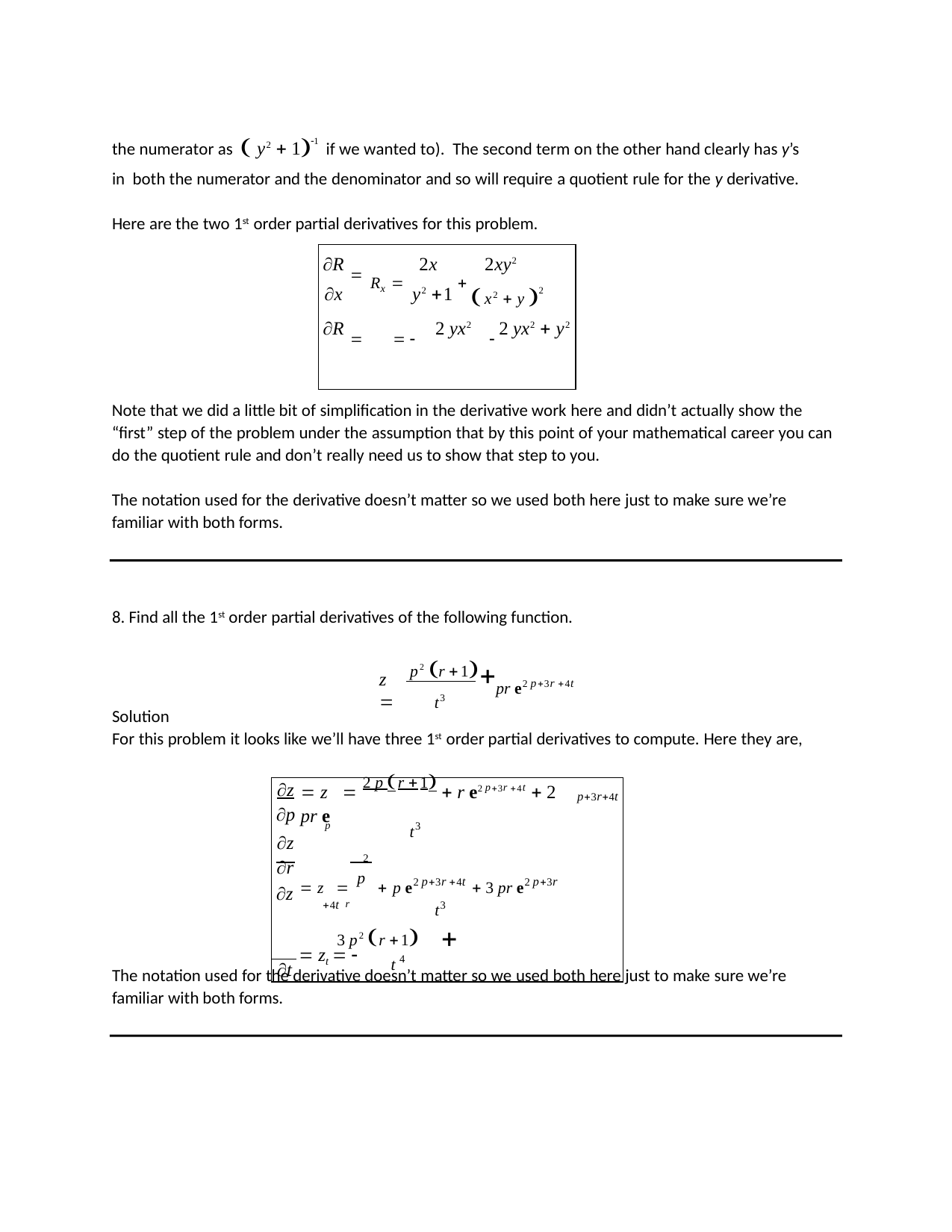

the numerator as  ( y2  + 1)−1   if we wanted to).  The second term on the other hand clearly has y’s in  both the numerator and the denominator and so will require a quotient rule for the y derivative.

Here are the two 1st order partial derivatives for this problem.
| ∂R = 2x 2xy2 |
| --- |
| ∂x Rx = y2 +1 + (x2 + y )2 ∂R = = − 2 yx2 − 2 yx2 + y2 ∂y Ry ( y2 +1)2 (x2 + y )2 |
|  |
Note that we did a little bit of simplification in the derivative work here and didn’t actually show the  “first” step of the problem under the assumption that by this point of your mathematical career you can  do the quotient rule and don’t really need us to show that step to you.

The notation used for the derivative doesn’t matter so we used both here just to make sure we’re  familiar with both forms.

8. Find all the 1st order partial derivatives of the following function.
p2  (r +1)
pr e2 p+3r +4t
z =
t3

Solution
For this problem it looks like we’ll have three 1st order partial derivatives to compute. Here they are,
| ∂z ∂p ∂z ∂r ∂z | = z = 2 p (r +1) + r e2 p+3r +4t + 2 pr e p t3 2 = z = p + p e2 p+3r +4t + 3 pr e2 p+3r +4t r t3 3 p2 (r +1) |  |  |  | p+3r | +4t |
| --- | --- | --- | --- | --- | --- | --- |
| ∂t | = zt = − | t 4 | 4 pr e2 p+3r +4t |  |  |  |

The notation used for the derivative doesn’t matter so we used both here just to make sure we’re  familiar with both forms.